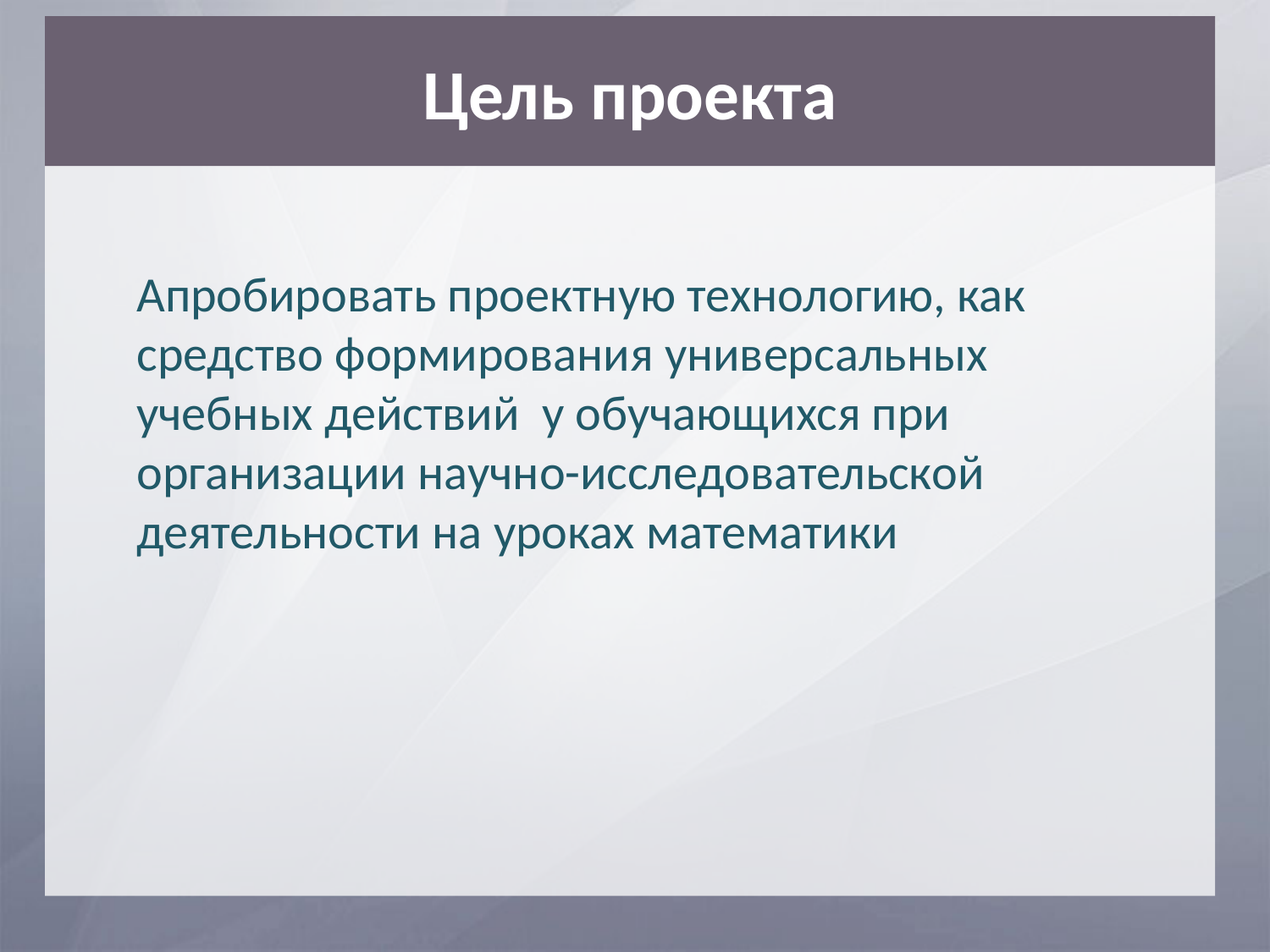

# Цель проекта

Апробировать проектную технологию, как средство формирования универсальных учебных действий  у обучающихся при организации научно-исследовательской деятельности на уроках математики